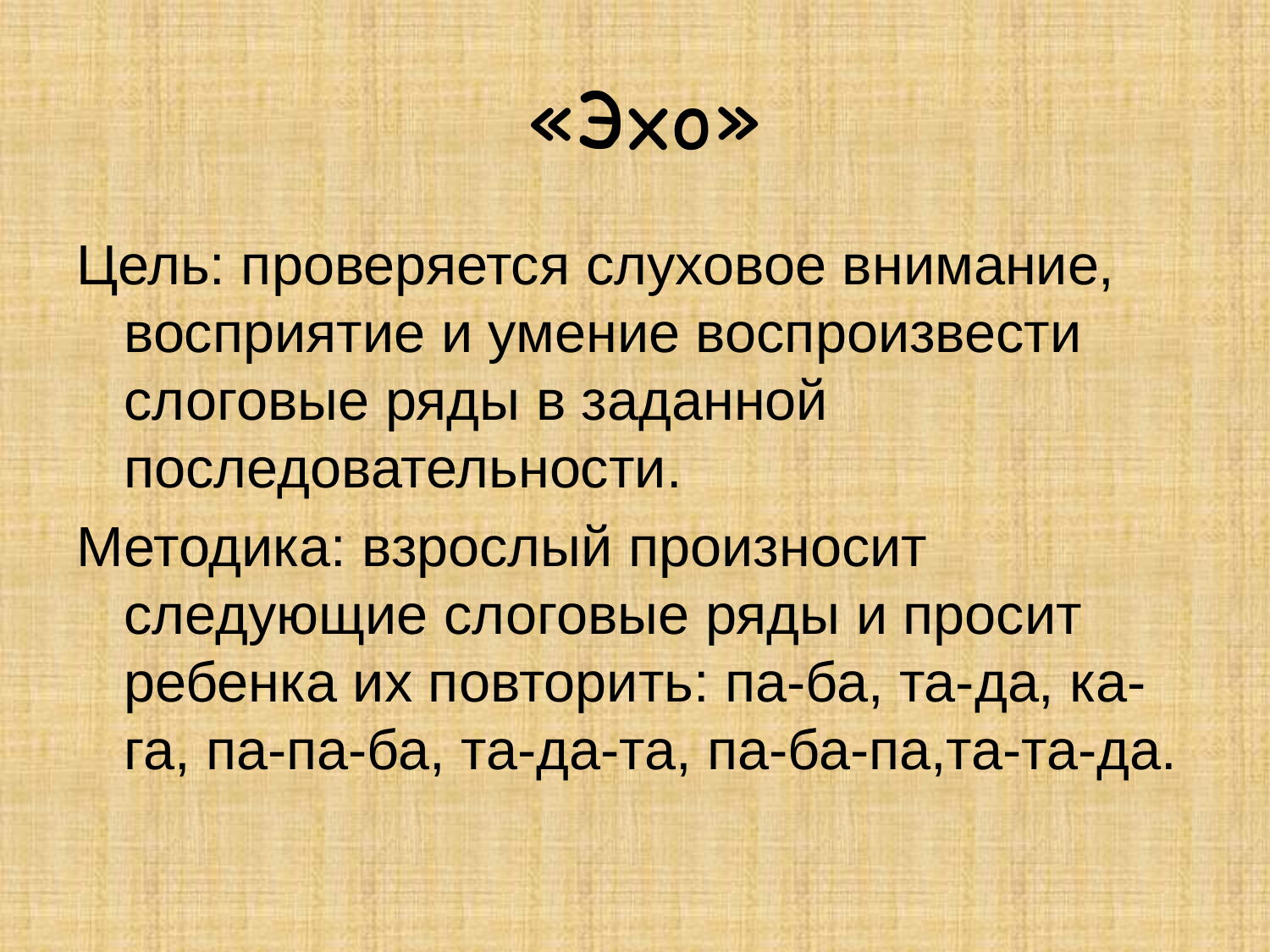

# «Эхо»
Цель: проверяется слуховое внимание, восприятие и умение воспроизвести слоговые ряды в заданной последовательности.
Методика: взрослый произносит следующие слоговые ряды и просит ребенка их повторить: па-ба, та-да, ка-га, па-па-ба, та-да-та, па-ба-па,та-та-да.